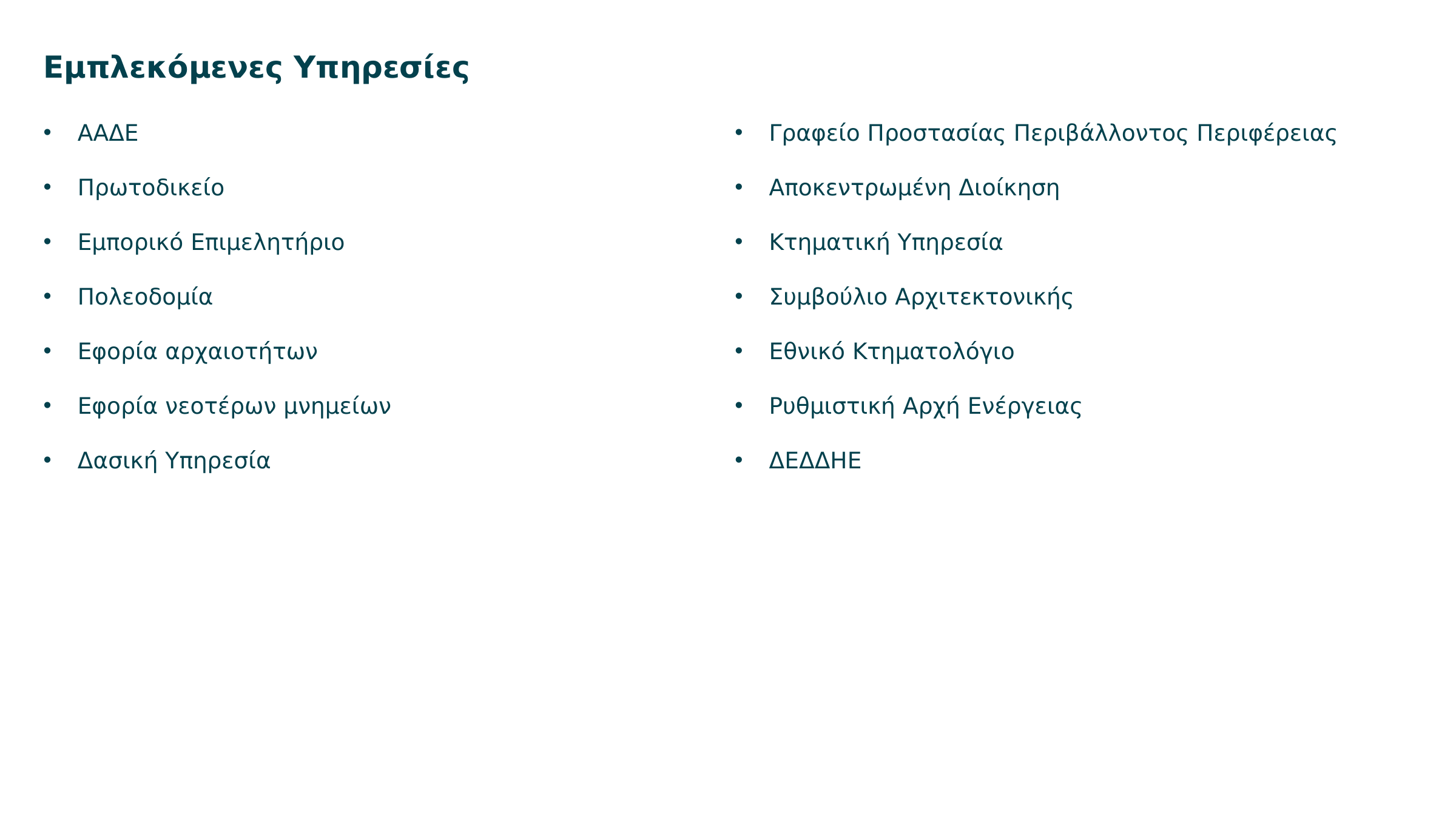

Εμπλεκόμενες Υπηρεσίες
ΑΑΔΕ

Πρωτοδικείο

Εμπορικό Επιμελητήριο

Πολεοδομία

Εφορία αρχαιοτήτων

Εφορία νεοτέρων μνημείων

Δασική Υπηρεσία

Γραφείο Προστασίας Περιβάλλοντος Περιφέρειας

Αποκεντρωμένη Διοίκηση

Κτηματική Υπηρεσία

Συμβούλιο Αρχιτεκτονικής

Εθνικό Κτηματολόγιο

Ρυθμιστική Αρχή Ενέργειας

ΔΕΔΔΗΕ

6